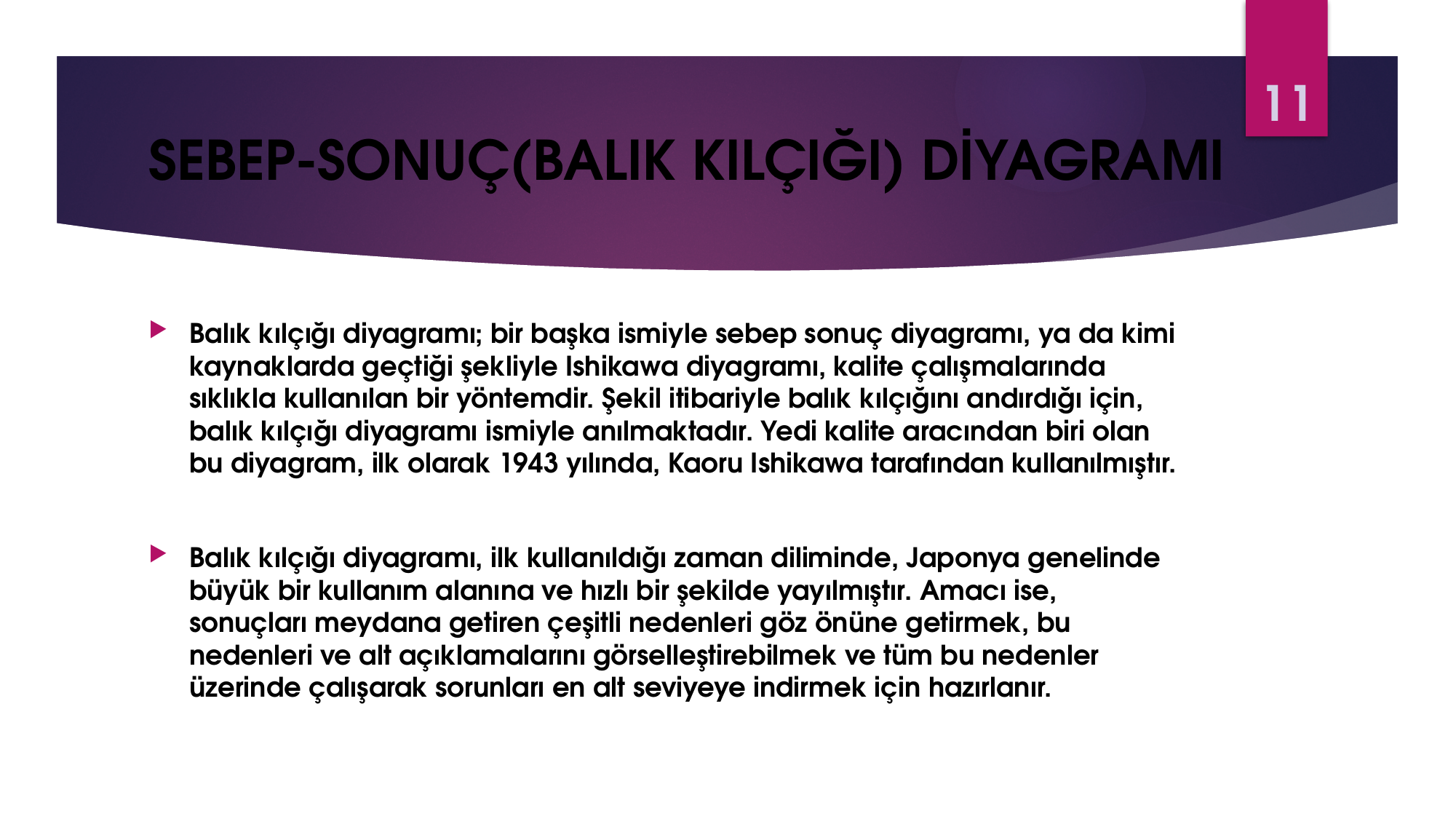

11
# SEBEP-SONUÇ(BALIK KILÇIĞI) DİYAGRAMI
Balık kılçığı diyagramı; bir başka ismiyle sebep sonuç diyagramı, ya da kimi kaynaklarda geçtiği şekliyle Ishikawa diyagramı, kalite çalışmalarında sıklıkla kullanılan bir yöntemdir. Şekil itibariyle balık kılçığını andırdığı için, balık kılçığı diyagramı ismiyle anılmaktadır. Yedi kalite aracından biri olan bu diyagram, ilk olarak 1943 yılında, Kaoru Ishikawa tarafından kullanılmıştır.

Balık kılçığı diyagramı, ilk kullanıldığı zaman diliminde, Japonya genelinde büyük bir kullanım alanına ve hızlı bir şekilde yayılmıştır. Amacı ise, sonuçları meydana getiren çeşitli nedenleri göz önüne getirmek, bu nedenleri ve alt açıklamalarını görselleştirebilmek ve tüm bu nedenler üzerinde çalışarak sorunları en alt seviyeye indirmek için hazırlanır.